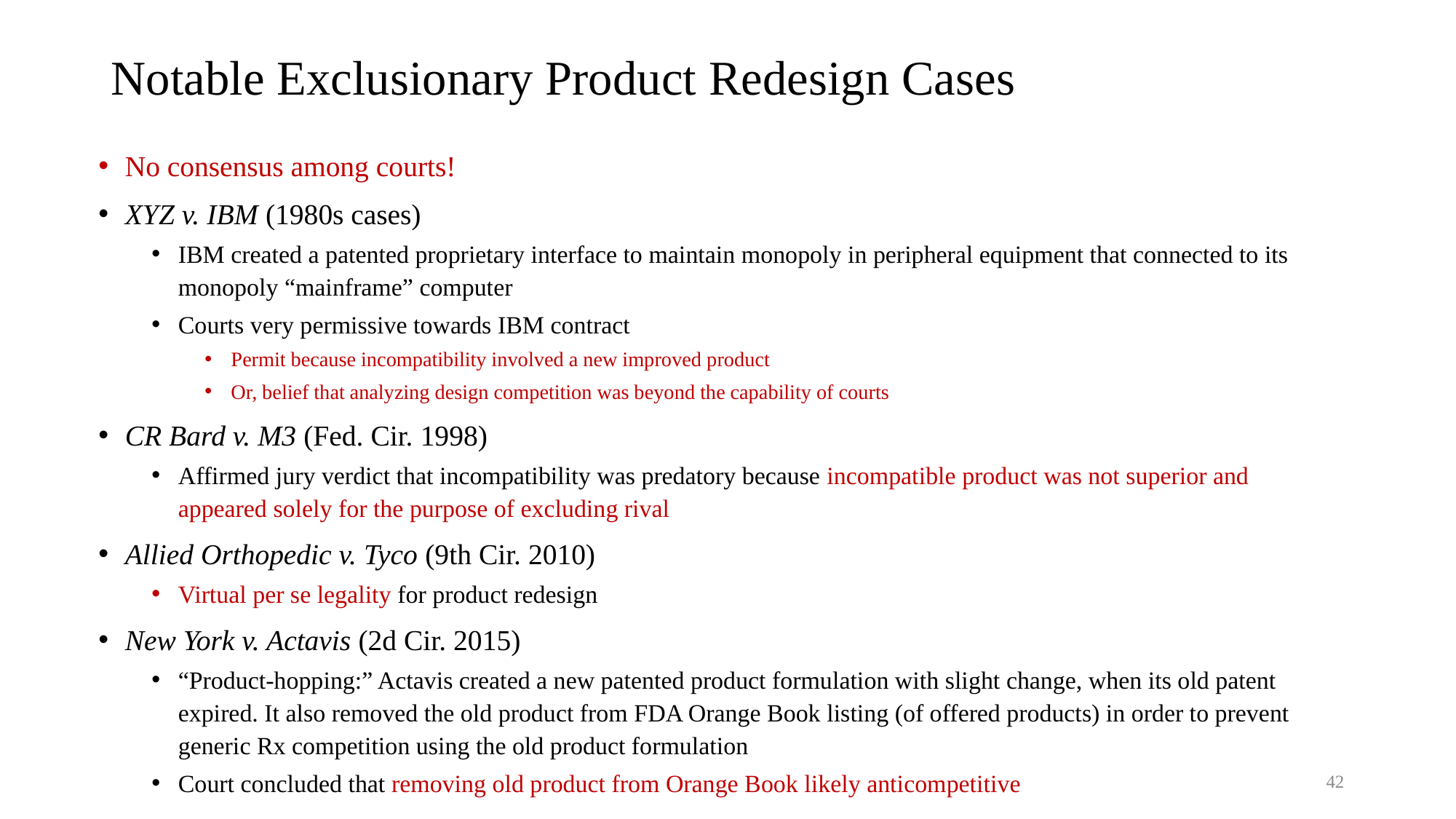

# Notable Exclusionary Product Redesign Cases
No consensus among courts!
XYZ v. IBM (1980s cases)
IBM created a patented proprietary interface to maintain monopoly in peripheral equipment that connected to its monopoly “mainframe” computer
Courts very permissive towards IBM contract
Permit because incompatibility involved a new improved product
Or, belief that analyzing design competition was beyond the capability of courts
CR Bard v. M3 (Fed. Cir. 1998)
Affirmed jury verdict that incompatibility was predatory because incompatible product was not superior and appeared solely for the purpose of excluding rival
Allied Orthopedic v. Tyco (9th Cir. 2010)
Virtual per se legality for product redesign
New York v. Actavis (2d Cir. 2015)
“Product-hopping:” Actavis created a new patented product formulation with slight change, when its old patent expired. It also removed the old product from FDA Orange Book listing (of offered products) in order to prevent generic Rx competition using the old product formulation
Court concluded that removing old product from Orange Book likely anticompetitive
42